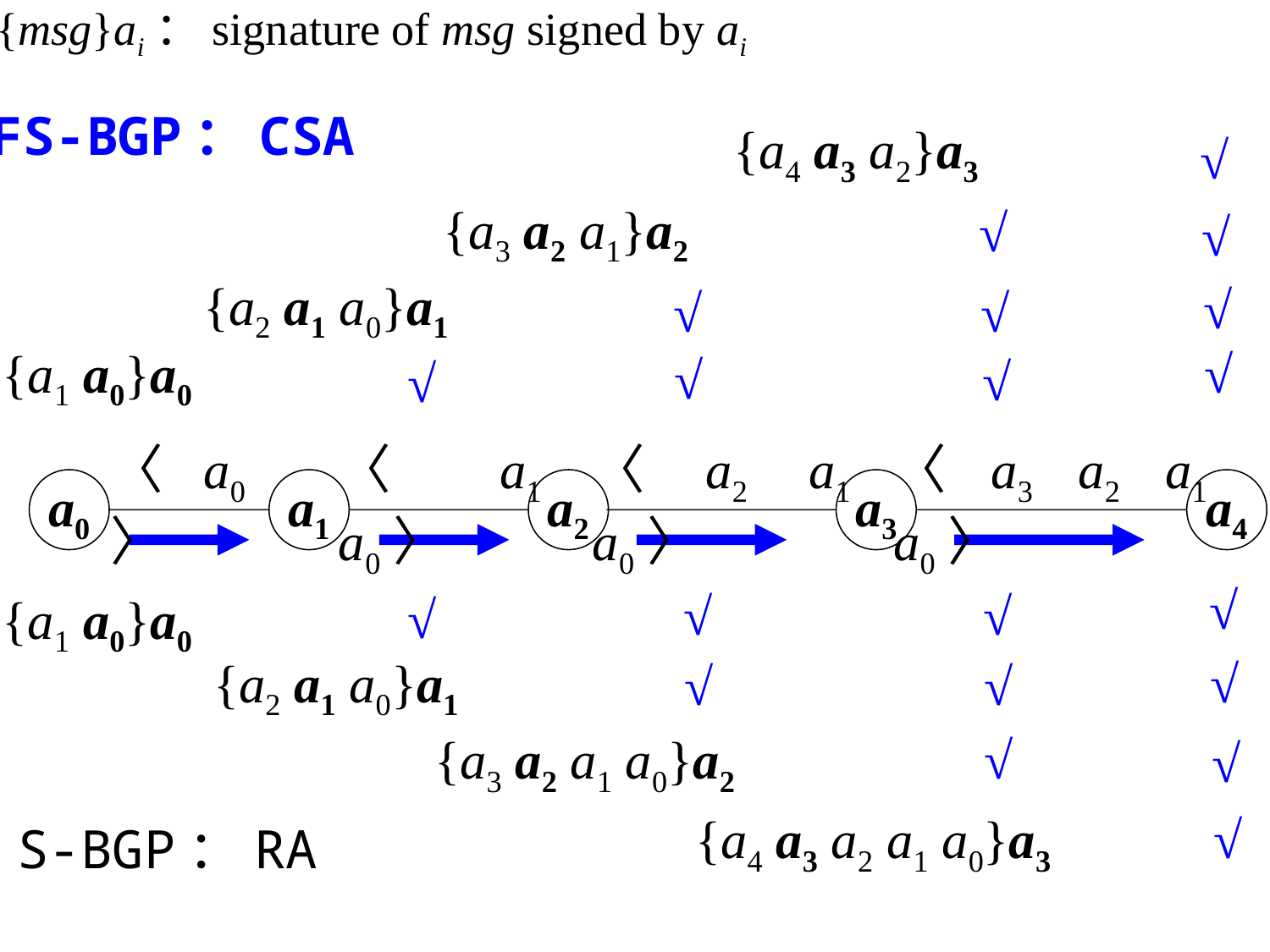

{msg}ai：signature of msg signed by ai
FS-BGP：CSA
{a4 a3 a2}a3
√
√
√
√

{a3 a2 a1}a2
√
√
√
{a2 a1 a0}a1
√
√
{a1 a0}a0
√
〈a0〉
〈a1 a0〉
〈a2 a1 a0〉
〈a3 a2 a1 a0〉
a0
a1
a2
a3
a4

√
√
√
√
√
√
√
√
√
√
{a1 a0}a0
{a2 a1 a0}a1
{a3 a2 a1 a0}a2
{a4 a3 a2 a1 a0}a3
 S-BGP：RA

Jul 28, 2011
FS-BGP, THU, 81th IETF
11